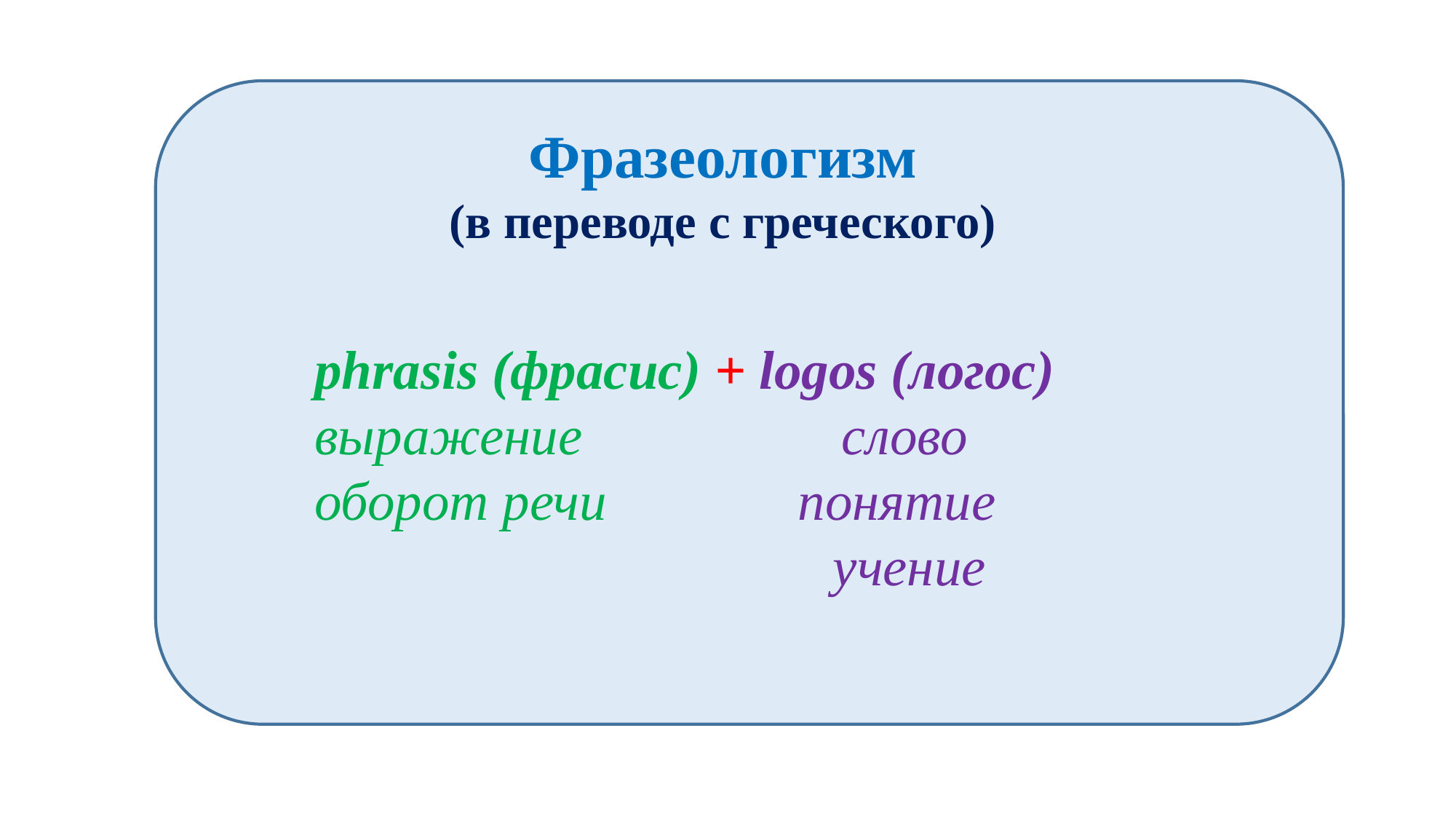

Фразеологизм
(в переводе с греческого)

phrasis (фрасис) + logos (логос) выражение                   слово
оборот речи              понятие
                                      учение